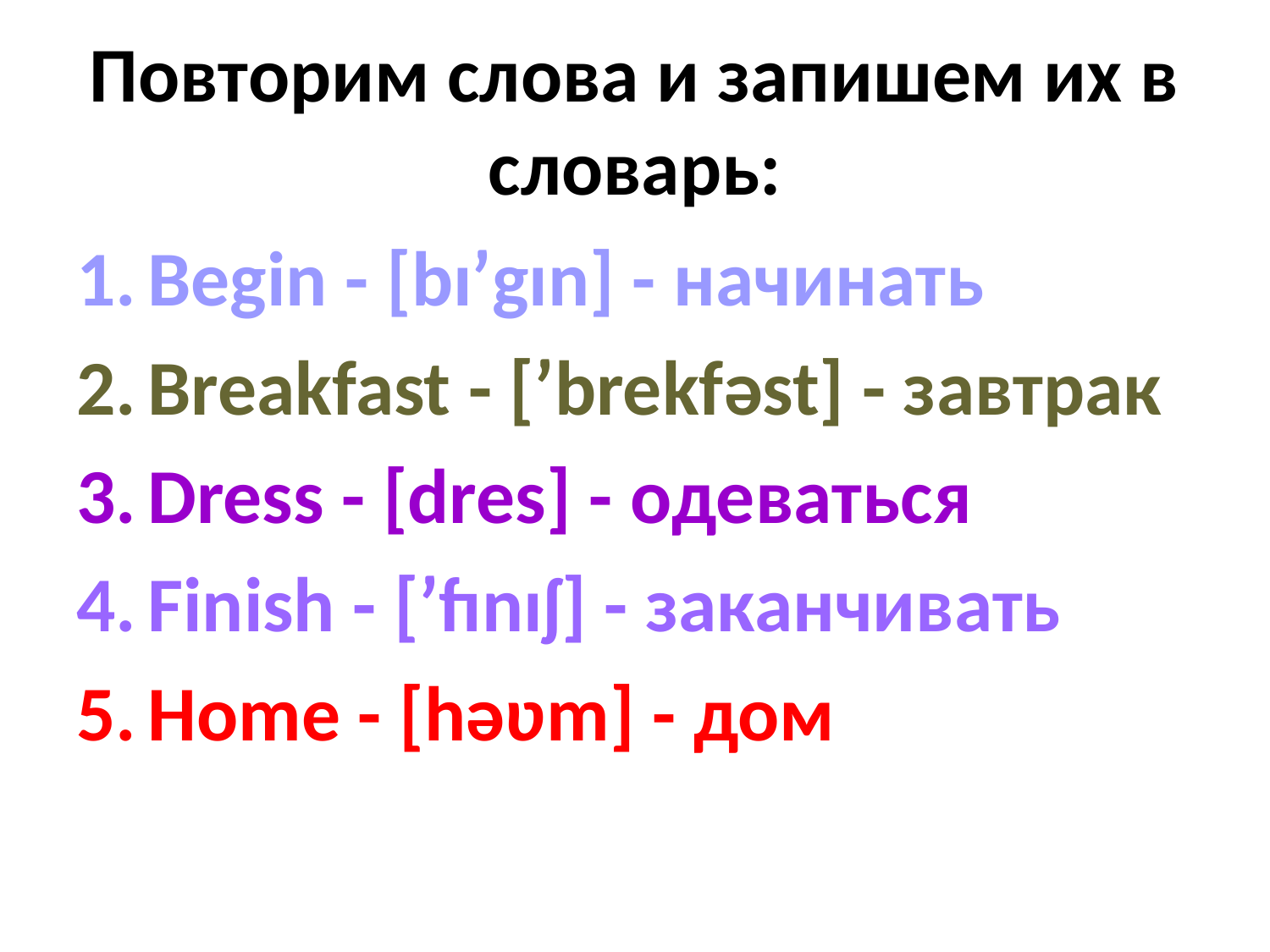

# Повторим слова и запишем их в словарь:
Begin - [bıʹgın] - начинать
Breakfast - [ʹbrekfəst] - завтрак
Dress - [dres] - одеваться
Finish - [ʹfınıʃ] - заканчивать
Home - [həʋm] - дом